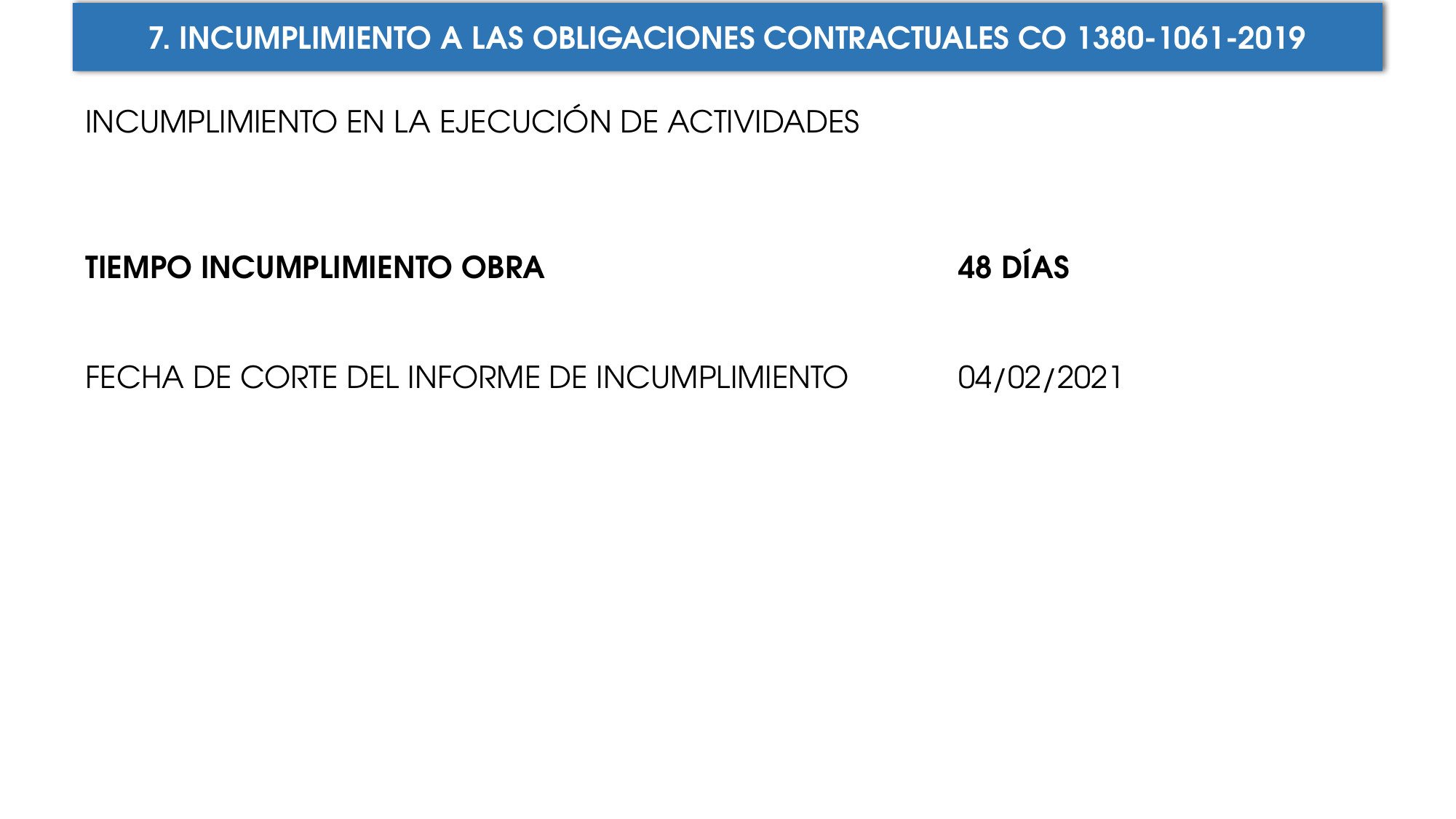

7. INCUMPLIMIENTO A LAS OBLIGACIONES CONTRACTUALES CO 1380-1061-2019
INCUMPLIMIENTO EN LA EJECUCIÓN DE ACTIVIDADES

TIEMPO INCUMPLIMIENTO OBRA				48 DÍAS

FECHA DE CORTE DEL INFORME DE INCUMPLIMIENTO 	04/02/2021